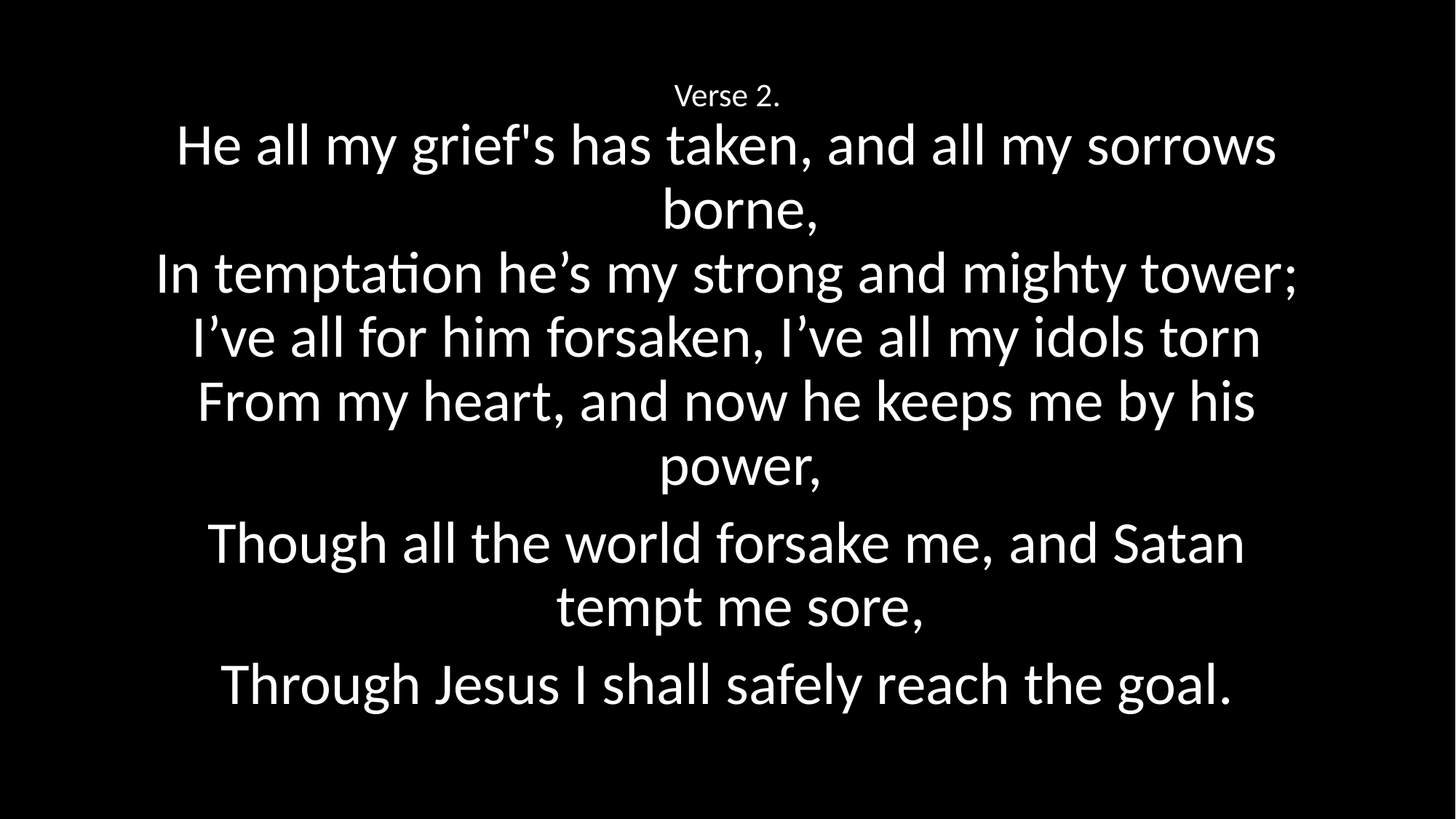

Verse 2.
He all my grief's has taken, and all my sorrows borne,
In temptation he’s my strong and mighty tower;
I’ve all for him forsaken, I’ve all my idols torn
From my heart, and now he keeps me by his power,
Though all the world forsake me, and Satan tempt me sore,
Through Jesus I shall safely reach the goal.